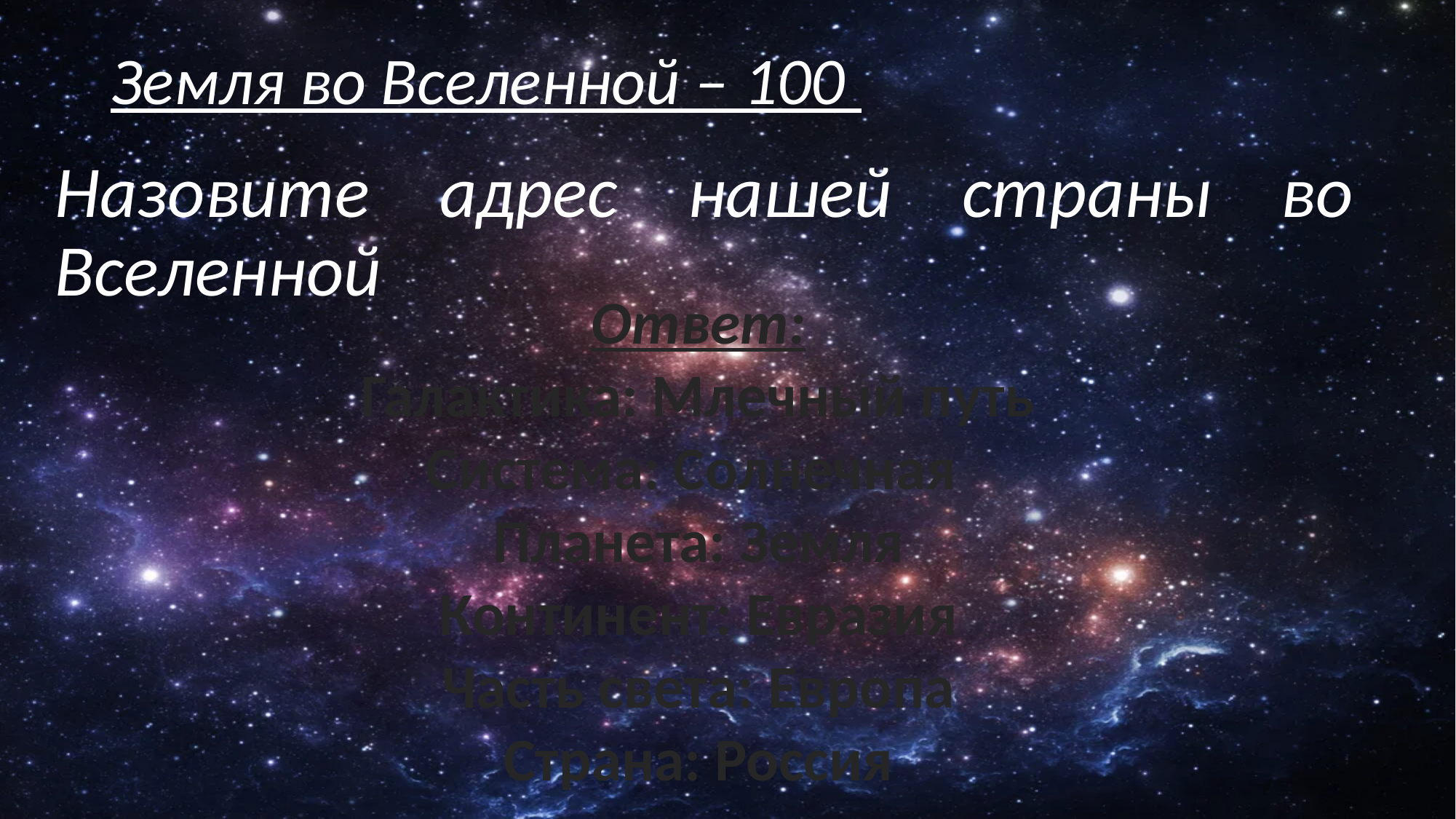

# Земля во Вселенной – 100
Назовите адрес нашей страны во Вселенной

Ответ:
Галактика: Млечный путь
Система: Солнечная
Планета: Земля
Континент: Евразия
Часть света: Европа
Страна: Россия